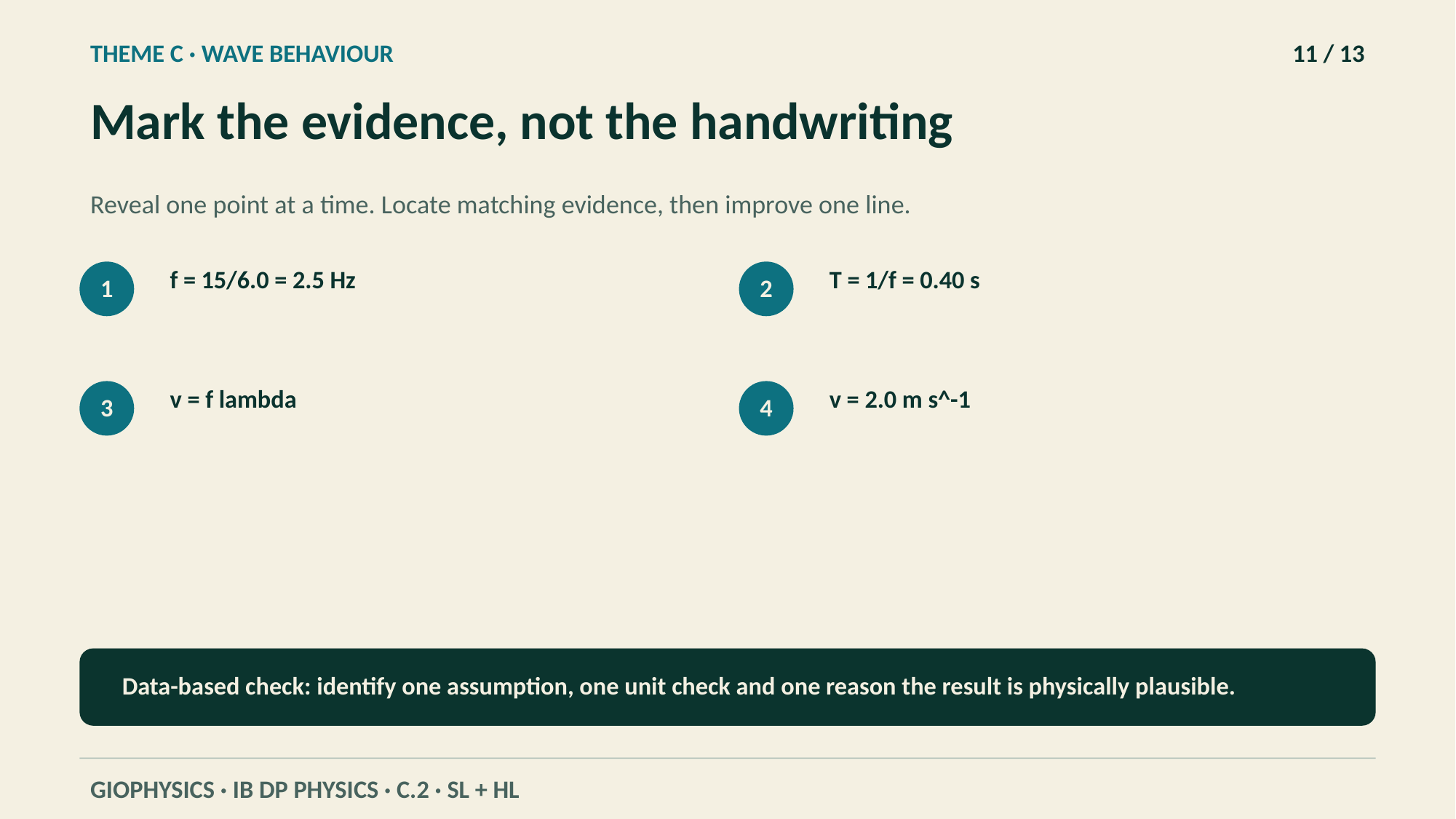

THEME C · WAVE BEHAVIOUR
11 / 13
Mark the evidence, not the handwriting
Reveal one point at a time. Locate matching evidence, then improve one line.
f = 15/6.0 = 2.5 Hz
T = 1/f = 0.40 s

1
2
v = f lambda
v = 2.0 m s^-1

3
4

Data-based check: identify one assumption, one unit check and one reason the result is physically plausible.

GIOPHYSICS · IB DP PHYSICS · C.2 · SL + HL